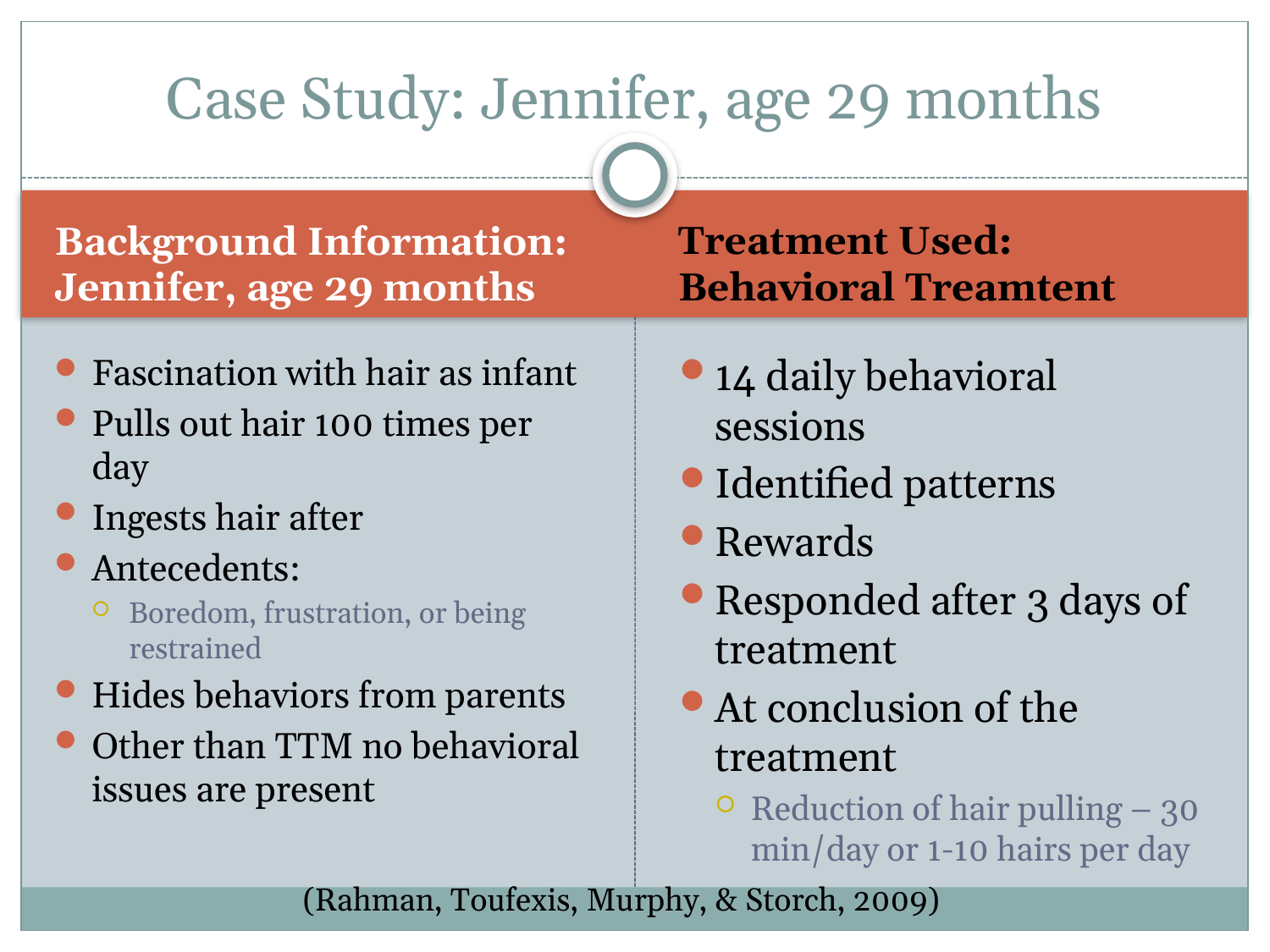

# Case Study: Jennifer, age 29 months
Background Information:  Jennifer, age 29 months
Treatment Used: Behavioral Treamtent
Fascination with hair as infant
Pulls out hair 100 times per day
Ingests hair after
Antecedents:
Boredom, frustration, or being restrained
Hides behaviors from parents
Other than TTM no behavioral issues are present
14 daily behavioral sessions
Identified patterns
Rewards
Responded after 3 days of treatment
At conclusion of the treatment
Reduction of hair pulling – 30 min/day or 1-10 hairs per day

(Rahman, Toufexis, Murphy, & Storch, 2009)